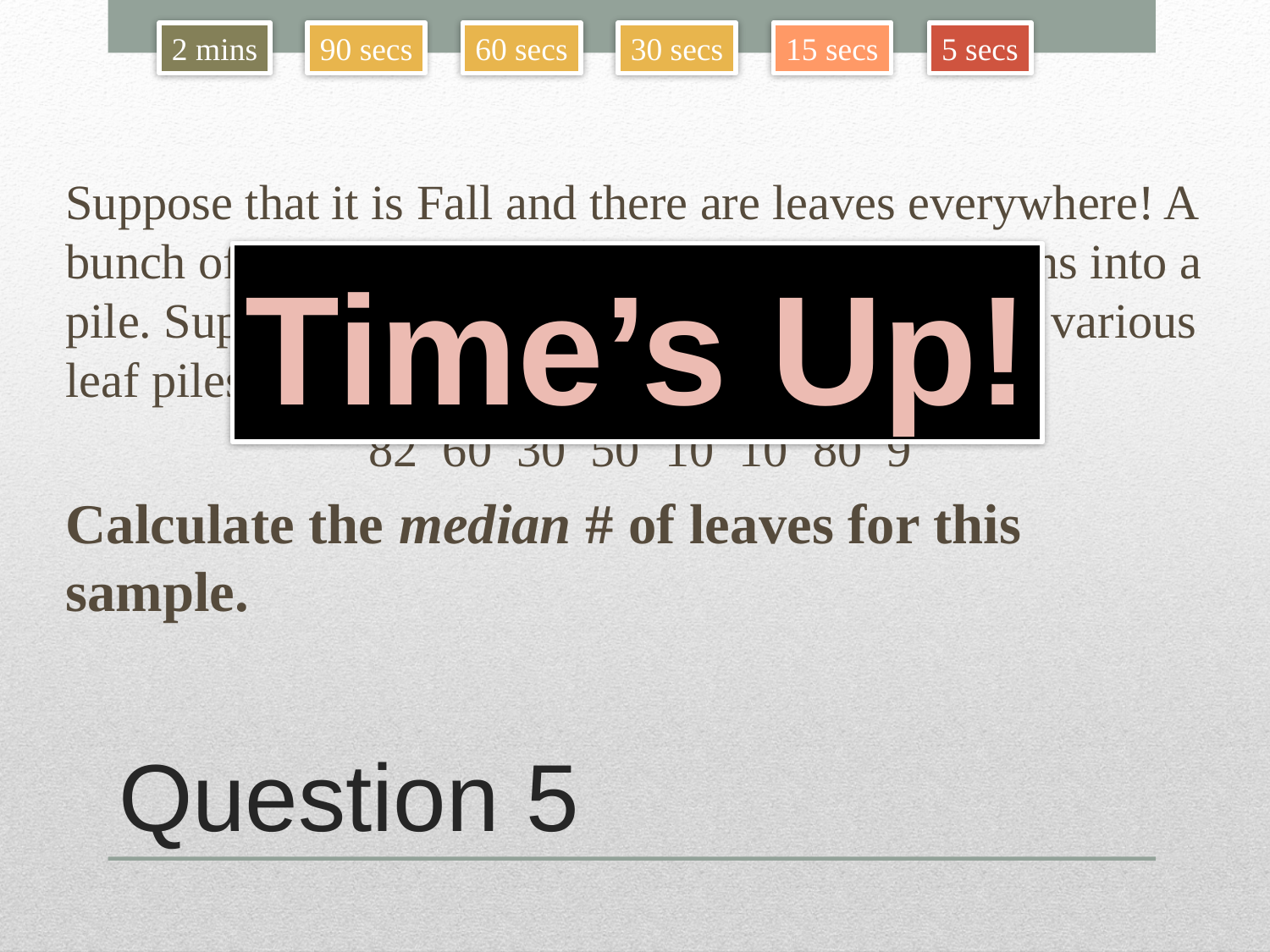

2 mins
90 secs
60 secs
30 secs
15 secs
5 secs
Suppose that it is Fall and there are leaves everywhere! A bunch of people rake the leaves on their own lawns into a pile. Suppose the # of leaves in different people’s various leaf piles are:
82  60  30  50  10  10  80  9
Calculate the median # of leaves for this sample.
Time’s Up!
# Question 5